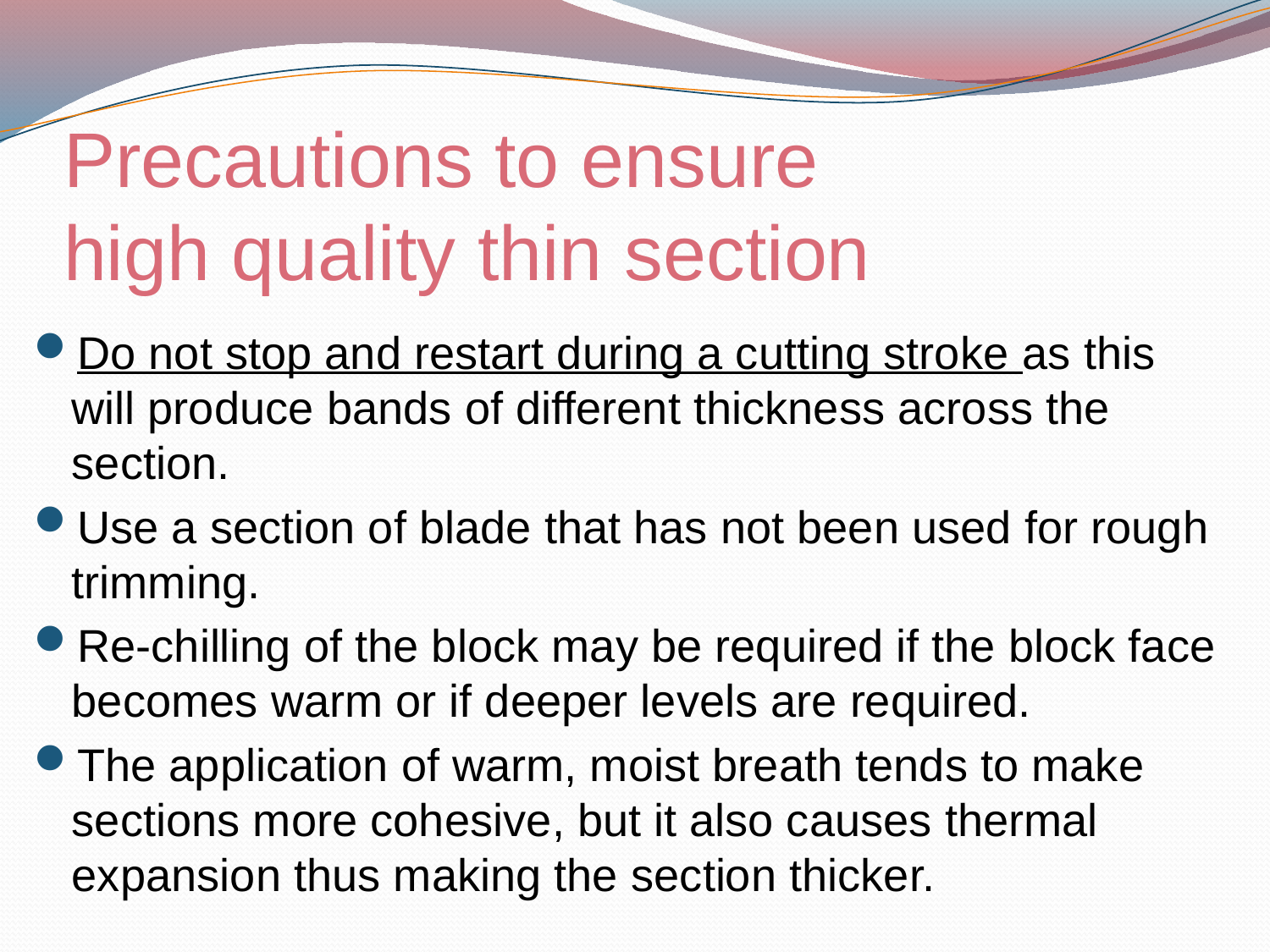

# Precautions to ensure high quality thin section
Do not stop and restart during a cutting stroke as this will produce bands of different thickness across the section.
Use a section of blade that has not been used for rough trimming.
Re-chilling of the block may be required if the block face becomes warm or if deeper levels are required.
The application of warm, moist breath tends to make sections more cohesive, but it also causes thermal expansion thus making the section thicker.